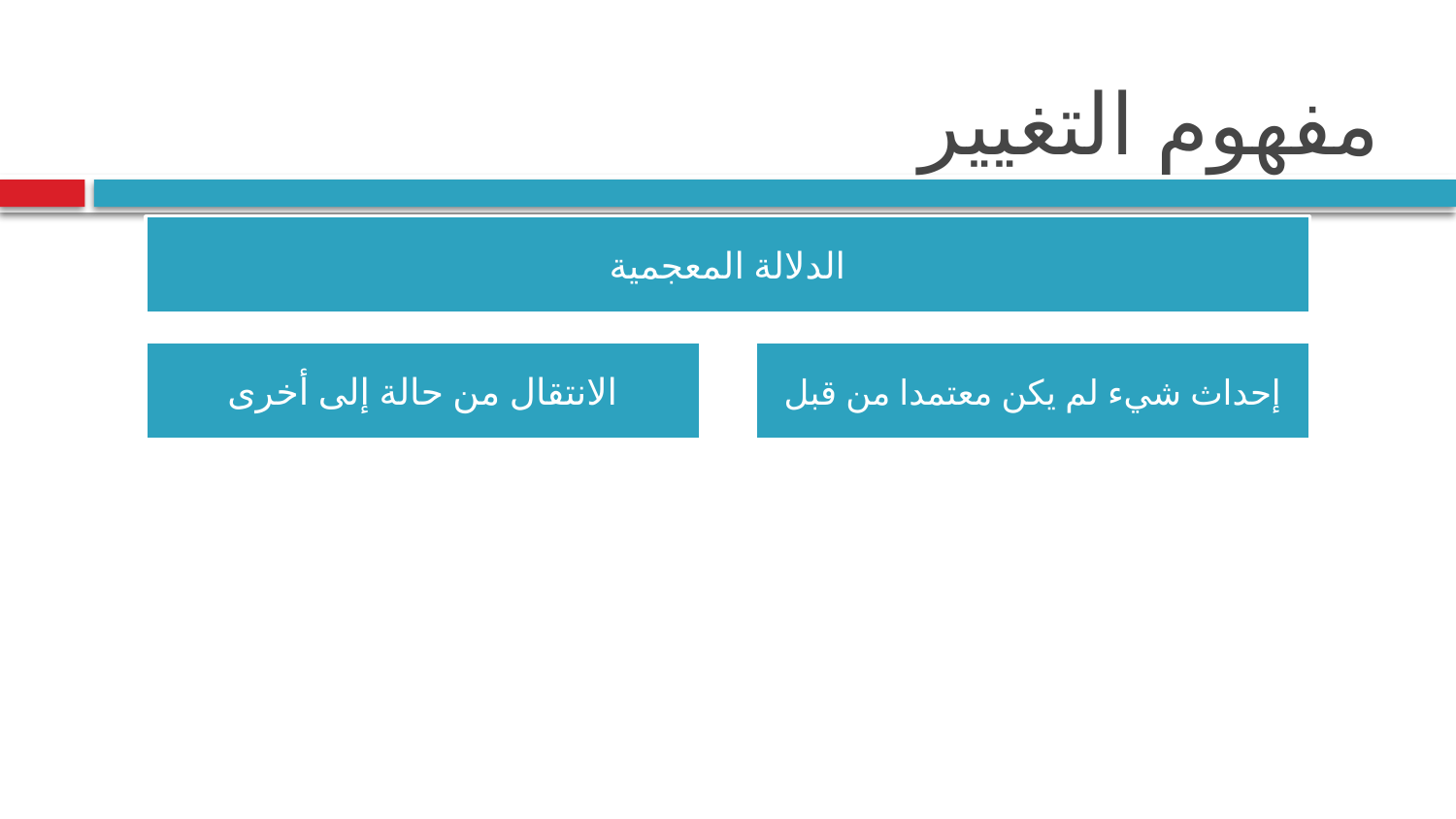

# مفهوم التغيير
إحداث شيء لم يكن معتمدا من قبل